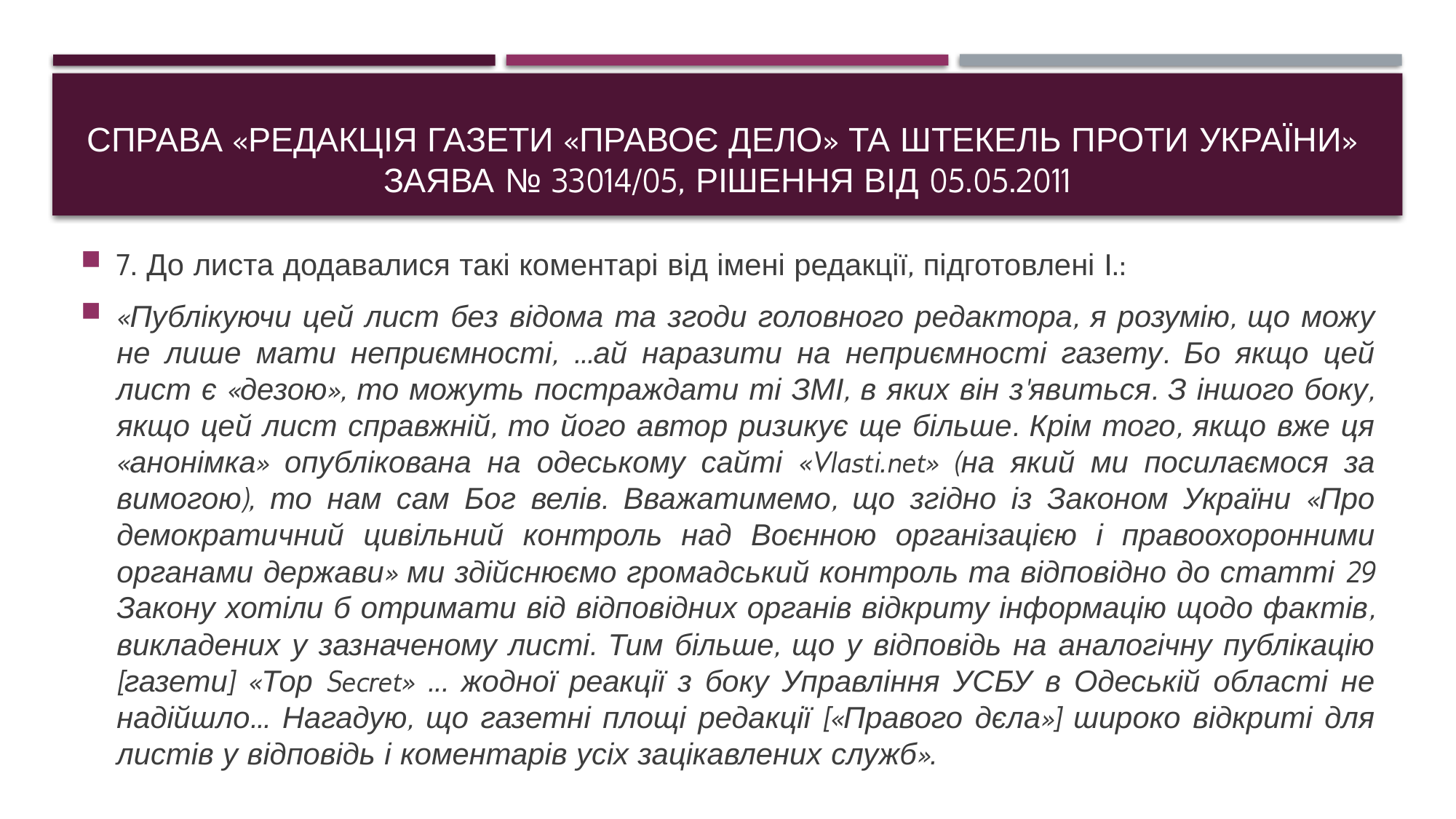

# Справа «Редакція газети «Правоє дело» та Штекель проти України» Заява № 33014/05, рішення від 05.05.2011
7. До листа додавалися такі коментарі від імені редакції, підготовлені І.:
«Публікуючи цей лист без відома та згоди головного редактора, я розумію, що можу не лише мати неприємності, ...ай наразити на неприємності газету. Бо якщо цей лист є «дезою», то можуть постраждати ті ЗМІ, в яких він з'явиться. З іншого боку, якщо цей лист справжній, то його автор ризикує ще більше. Крім того, якщо вже ця «анонімка» опублікована на одеському сайті «Vlasti.net» (на який ми посилаємося за вимогою), то нам сам Бог велів. Вважатимемо, що згідно із Законом України «Про демократичний цивільний контроль над Воєнною організацією і правоохоронними органами держави» ми здійснюємо громадський контроль та відповідно до статті 29 Закону хотіли б отримати від відповідних органів відкриту інформацію щодо фактів, викладених у зазначеному листі. Тим більше, що у відповідь на аналогічну публікацію [газети] «Тор Secret» ... жодної реакції з боку Управління УСБУ в Одеській області не надійшло... Нагадую, що газетні площі редакції [«Правого дєла»] широко відкриті для листів у відповідь і коментарів усіх зацікавлених служб».